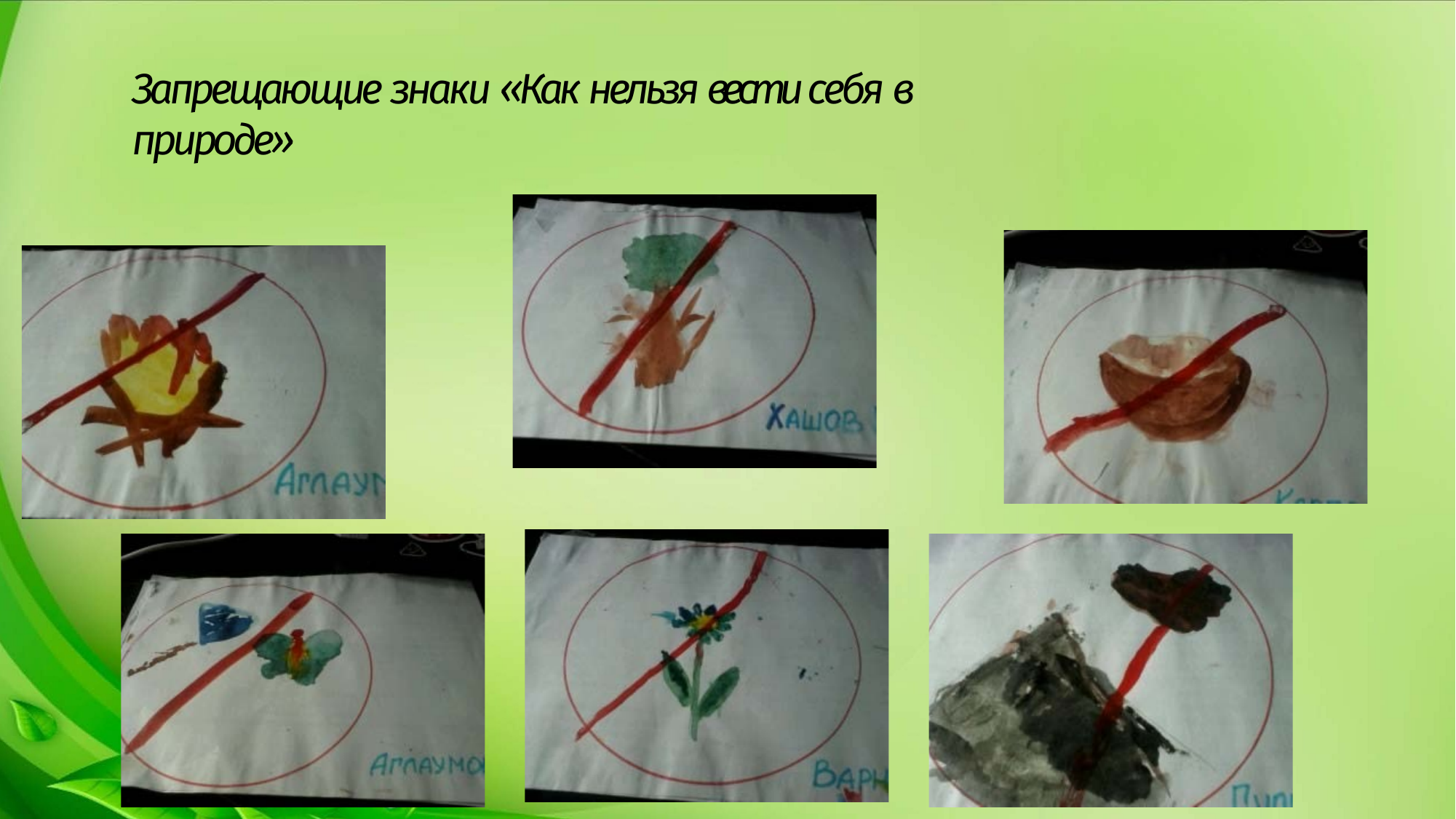

# Запрещающие знаки «Как нельзя вести себя в природе»